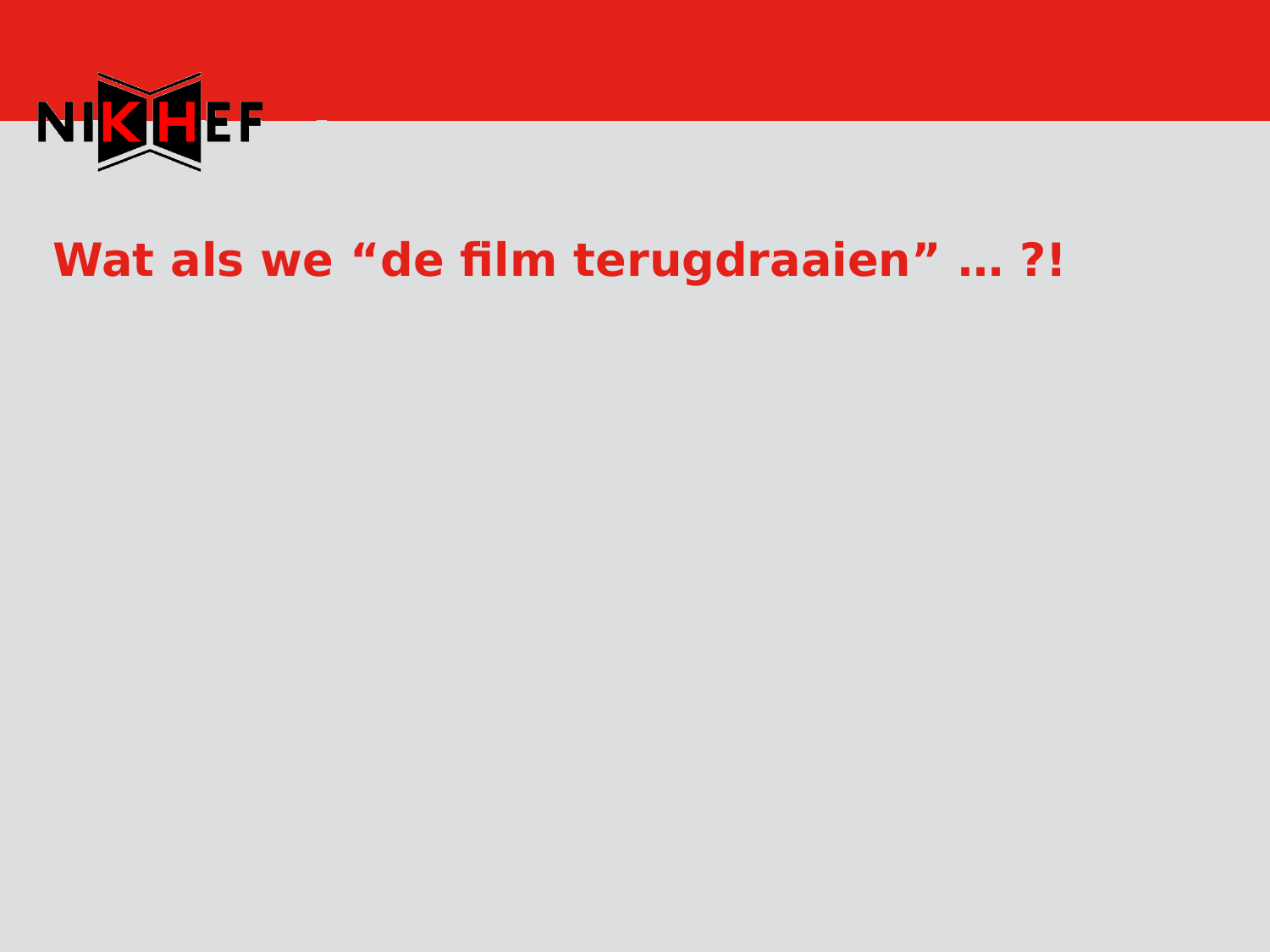

# Wat als we “de film terugdraaien” … ?!